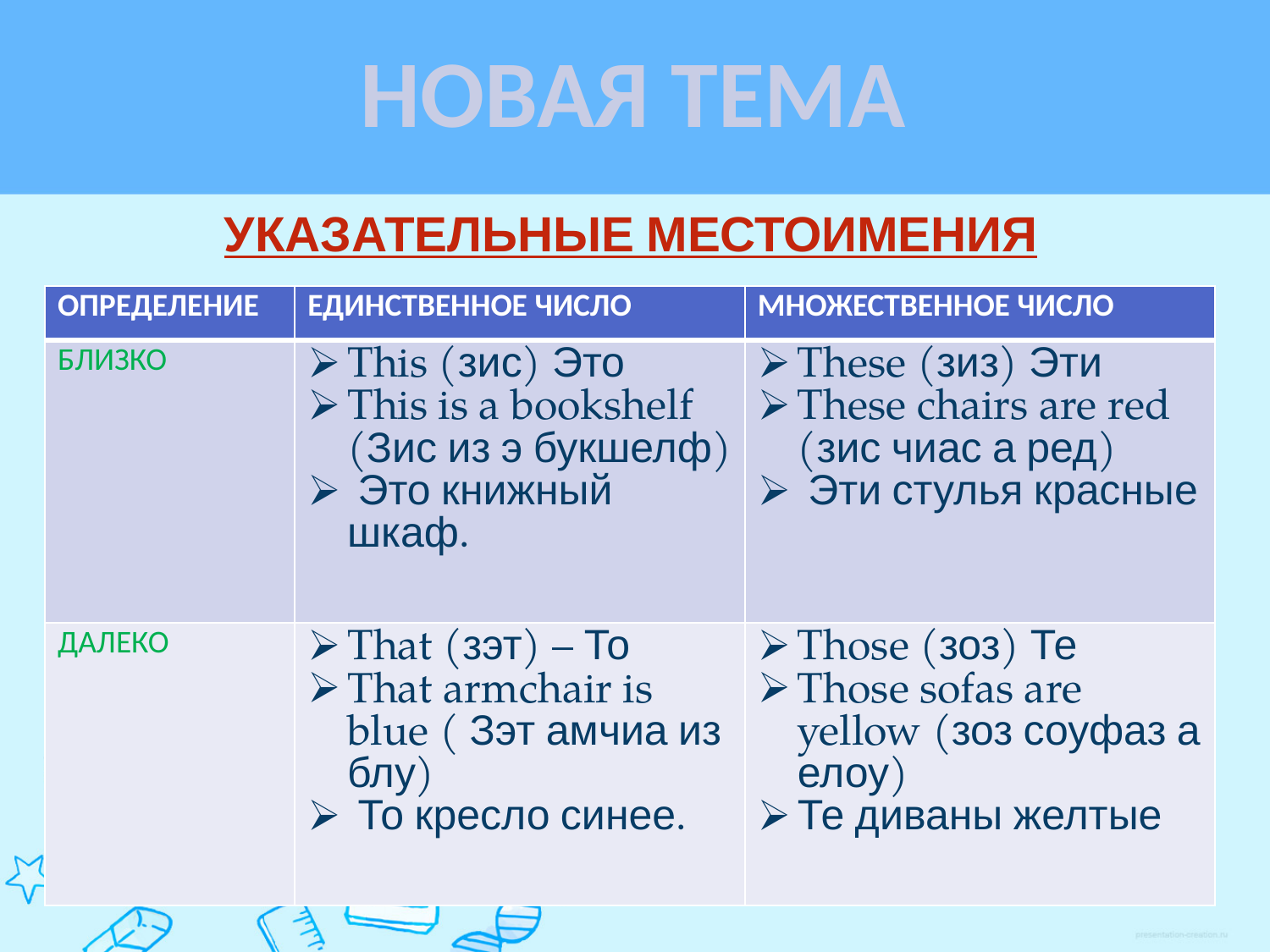

НОВАЯ ТЕМА
УКАЗАТЕЛЬНЫЕ МЕСТОИМЕНИЯ
| ОПРЕДЕЛЕНИЕ | ЕДИНСТВЕННОЕ ЧИСЛО | МНОЖЕСТВЕННОЕ ЧИСЛО |
| --- | --- | --- |
| БЛИЗКО | This (зис) Это This is a bookshelf (Зис из э букшелф) Это книжный шкаф. | These (зиз) Эти These chairs are red (зис чиас а ред) Эти стулья красные |
| ДАЛЕКО | That (зэт) – То That armchair is blue ( Зэт амчиа из блу) То кресло синее. | Those (зоз) Те Those sofas are yellow (зоз соуфаз а елоу) Те диваны желтые |